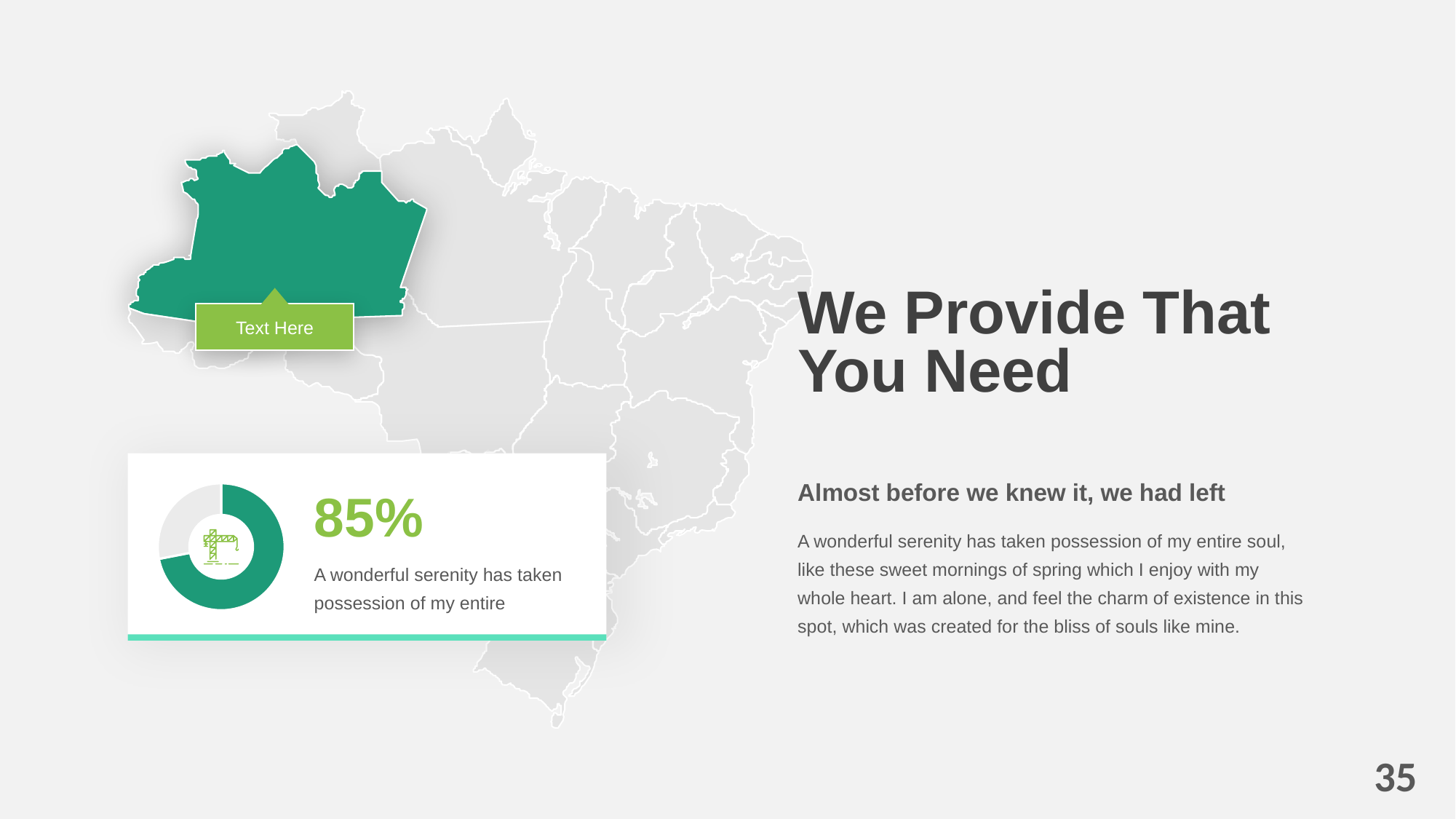

We Provide That You Need

Text Here

### Chart

| Category | Sales |
|---|---|
| 1st Qtr | 8.2 |
| 2nd Qtr | 3.2 |
85%
A wonderful serenity has taken
possession of my entire
Almost before we knew it, we had left
A wonderful serenity has taken possession of my entire soul,
like these sweet mornings of spring which I enjoy with my
whole heart. I am alone, and feel the charm of existence in this
spot, which was created for the bliss of souls like mine.